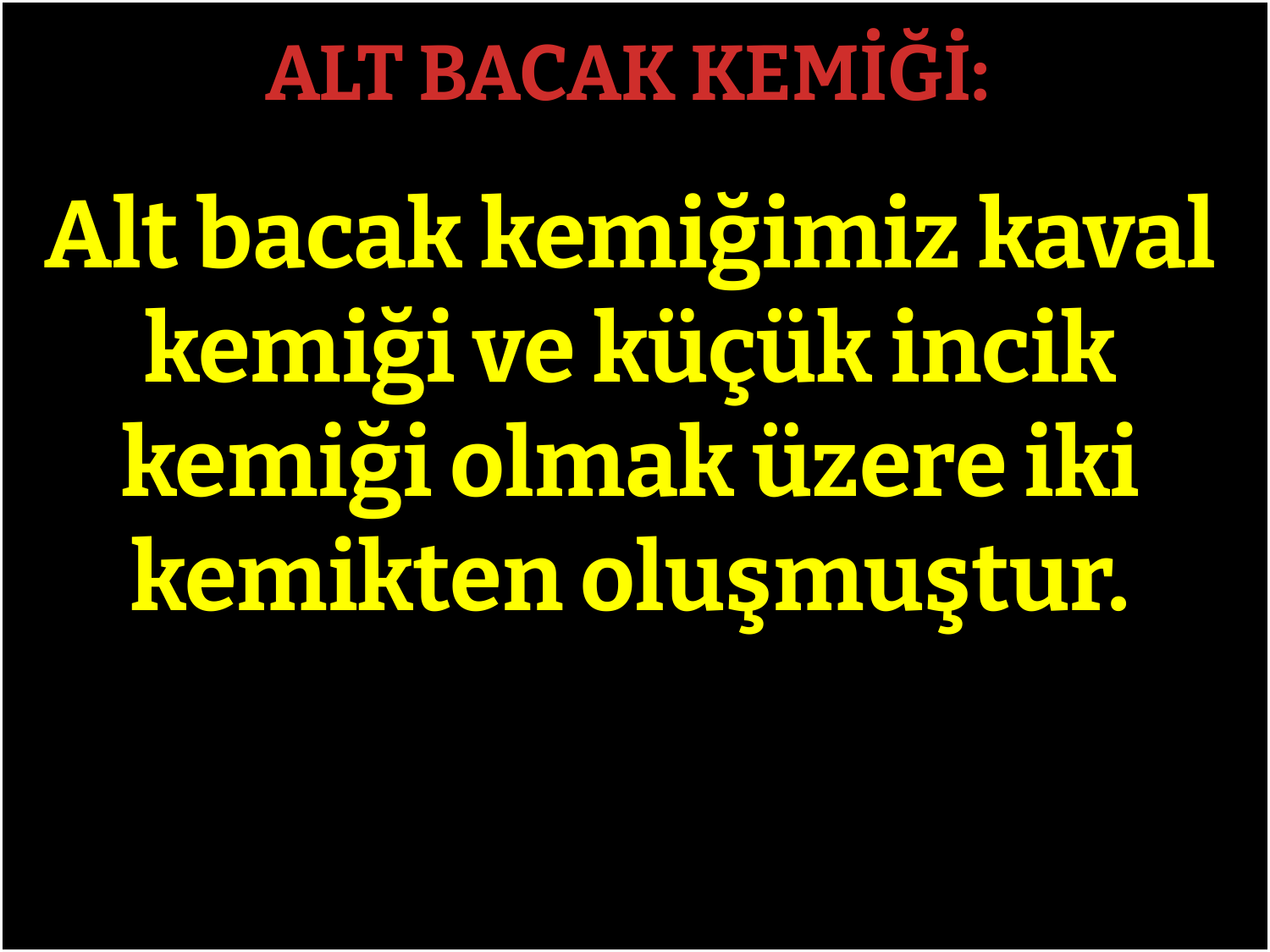

ALT BACAK KEMİĞİ:
#
Alt bacak kemiğimiz kaval kemiği ve küçük incik kemiği olmak üzere iki kemikten oluşmuştur.